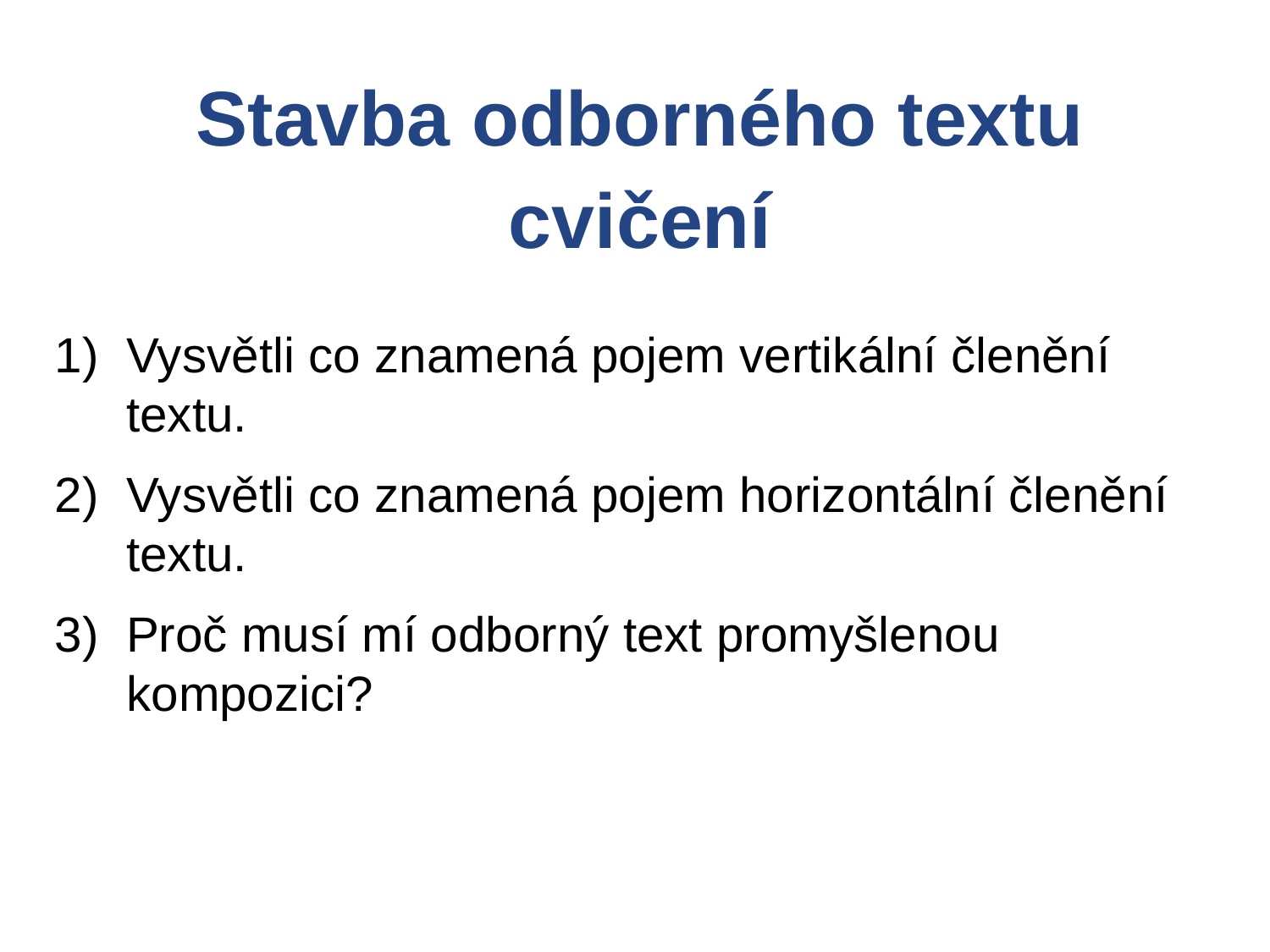

Stavba odborného textu
cvičení
Vysvětli co znamená pojem vertikální členění textu.
Vysvětli co znamená pojem horizontální členění textu.
Proč musí mí odborný text promyšlenou kompozici?